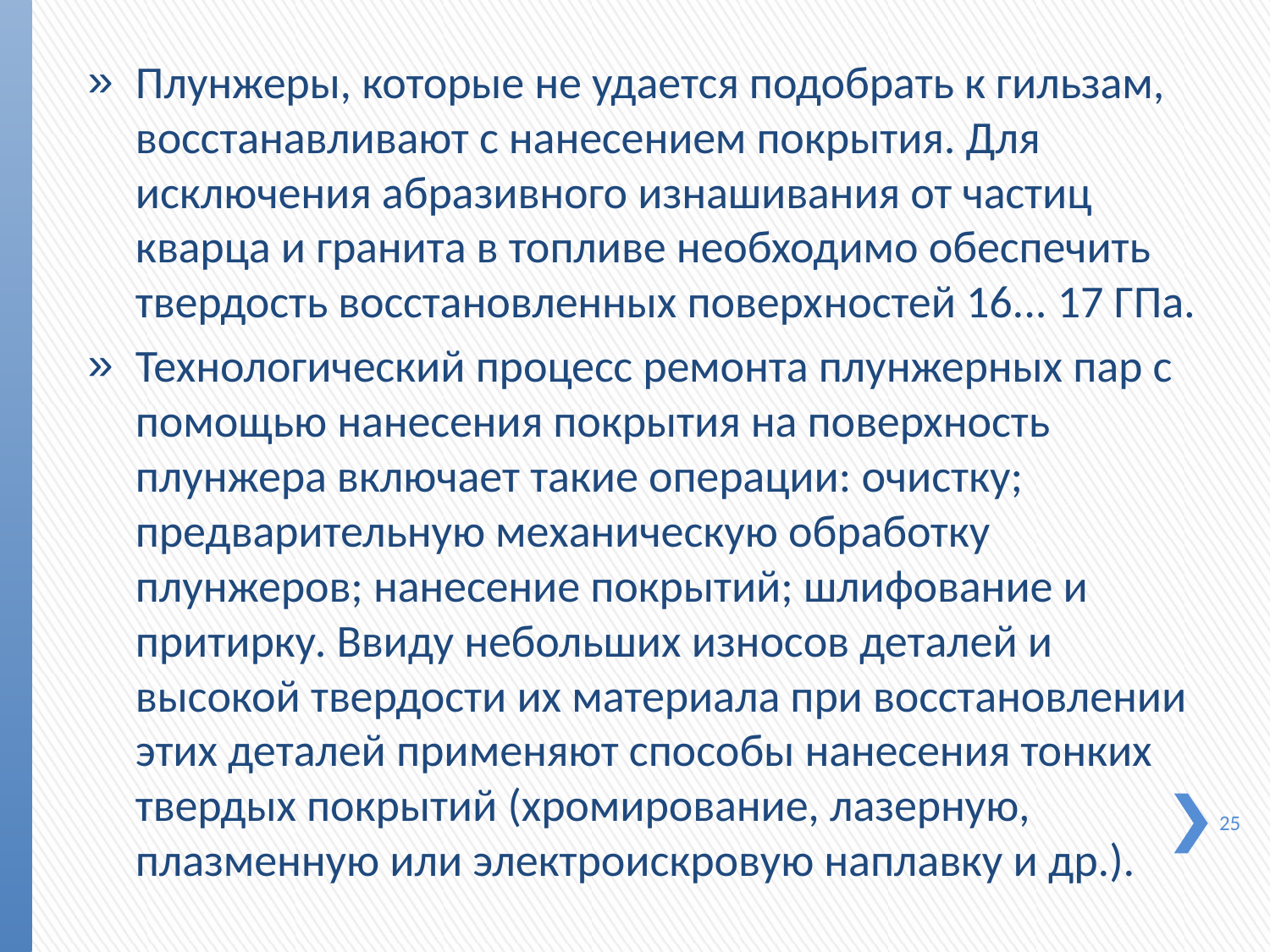

Плунжеры, которые не удается подобрать к гильзам, вос­станавливают с нанесением покрытия. Для исключения абра­зивного изнашивания от частиц кварца и гранита в топливе необходимо обеспечить твердость восстановленных поверх­ностей 16... 17 ГПа.
Технологический процесс ремонта плунжерных пар с по­мощью нанесения покрытия на поверхность плунжера вклю­чает такие операции: очистку; предварительную механиче­скую обработку плунжеров; нанесение покрытий; шлифование и притирку. Ввиду небольших износов деталей и высокой твердости их материала при восстановлении этих деталей при­меняют способы нанесения тонких твердых покрытий (хромирование, лазерную, плазменную или электроискровую наплавку и др.).
25